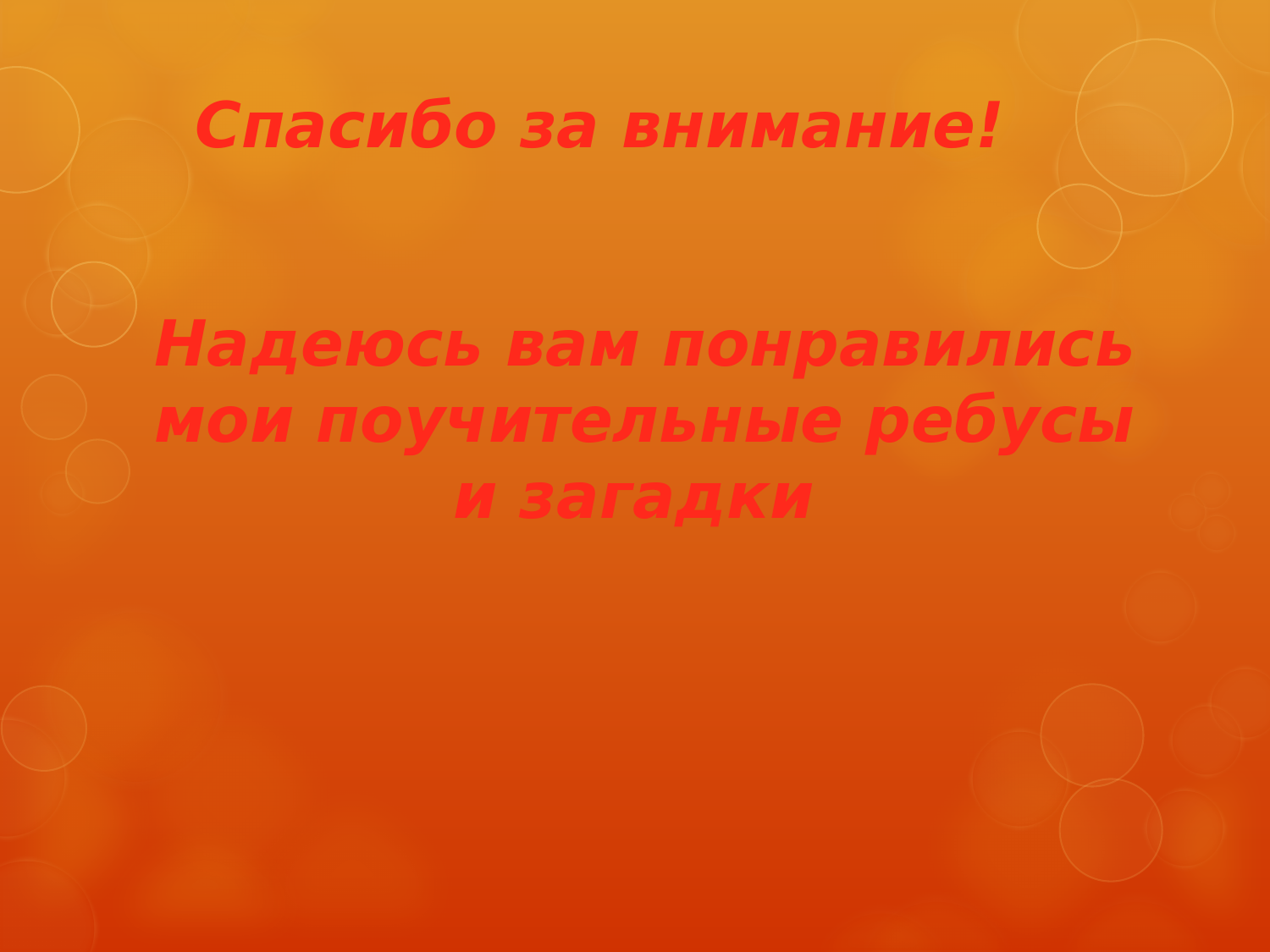

Спасибо за внимание!
Надеюсь вам понравились мои поучительные ребусы и загадки